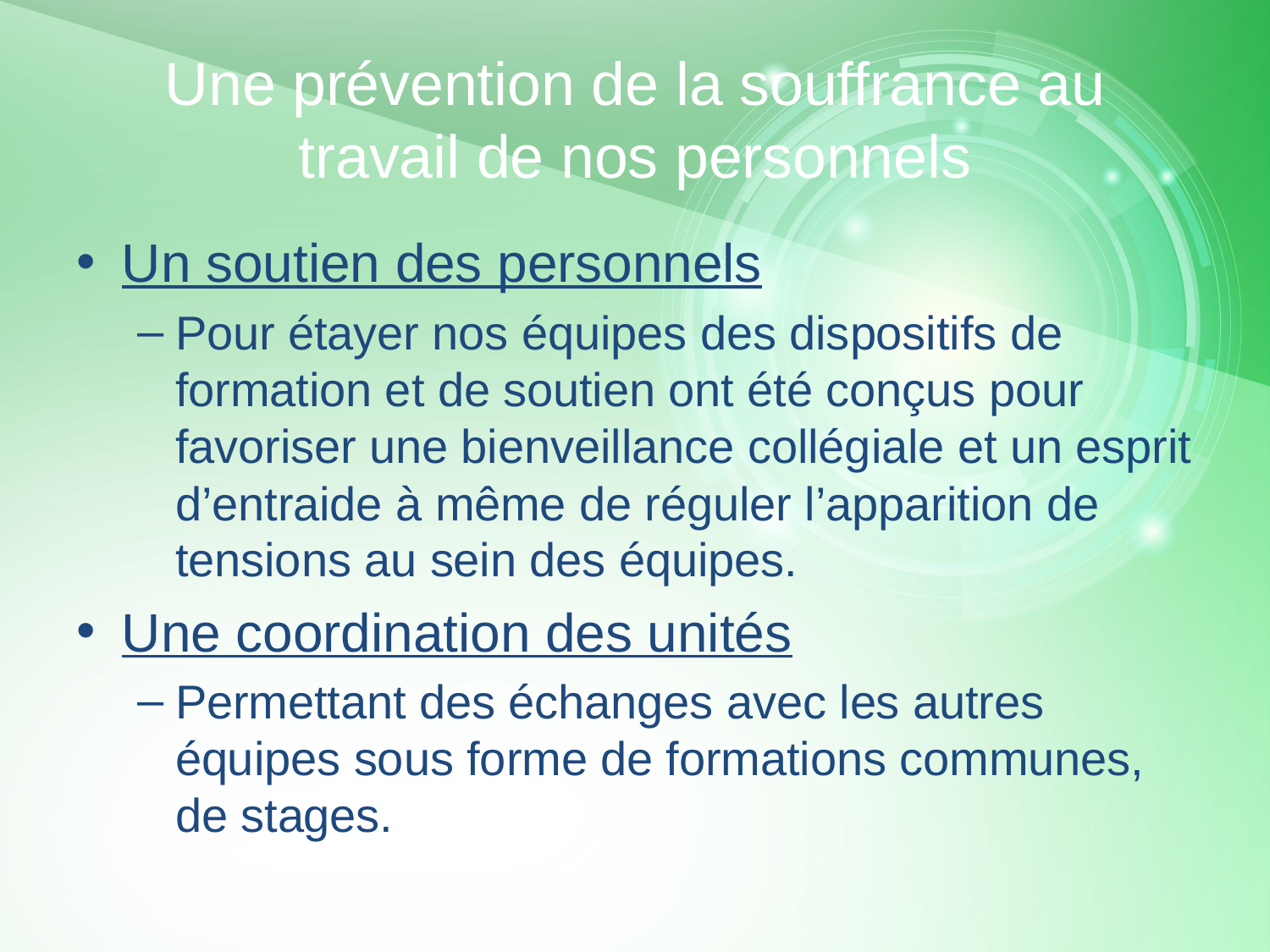

# Une prévention de la souffrance au travail de nos personnels
Un soutien des personnels
Pour étayer nos équipes des dispositifs de formation et de soutien ont été conçus pour favoriser une bienveillance collégiale et un esprit d’entraide à même de réguler l’apparition de tensions au sein des équipes.
Une coordination des unités
Permettant des échanges avec les autres équipes sous forme de formations communes, de stages.